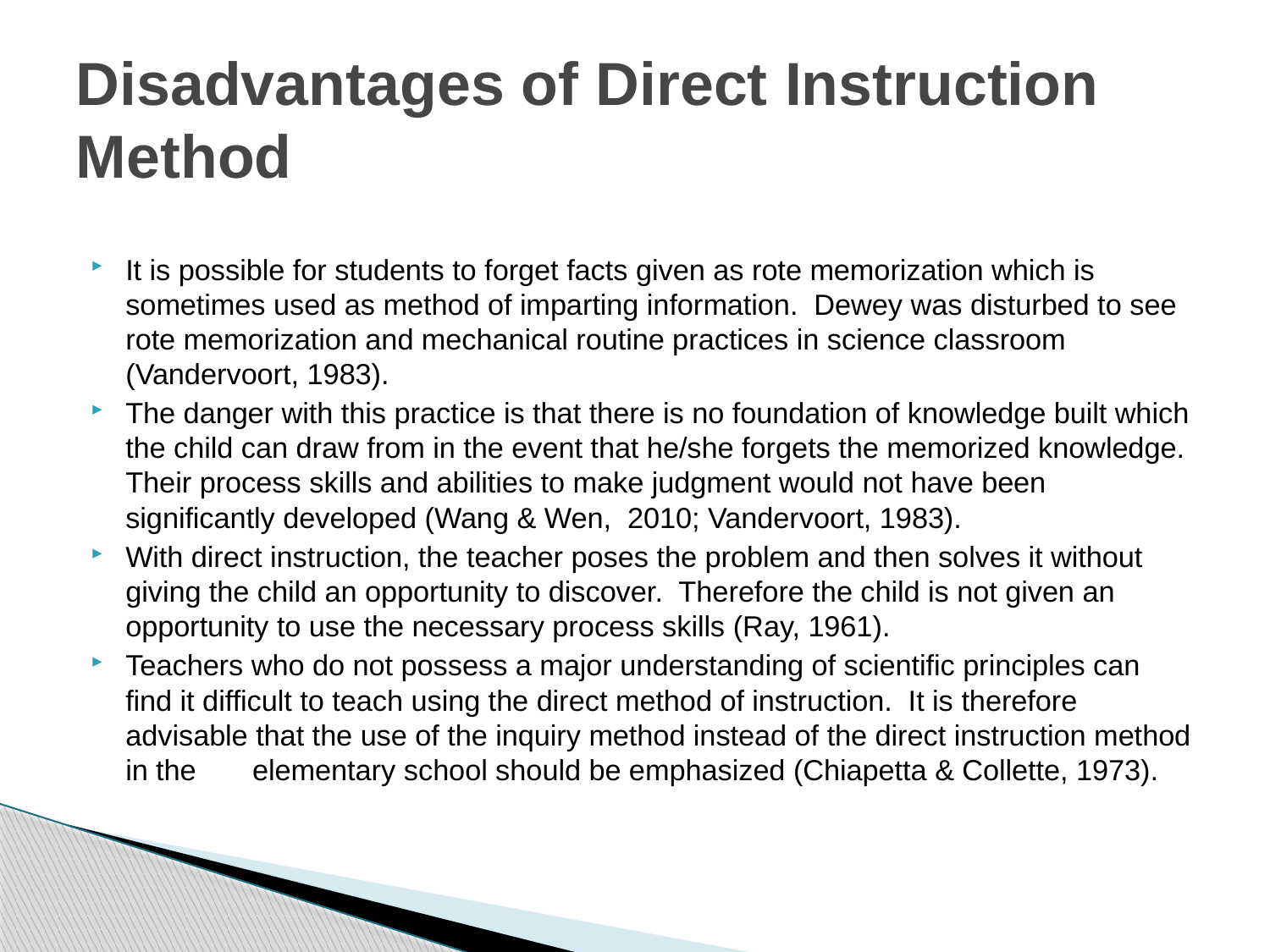

# Disadvantages of Direct Instruction Method

It is possible for students to forget facts given as rote memorization which is sometimes used as method of imparting information.  Dewey was disturbed to see rote memorization and mechanical routine practices in science classroom (Vandervoort, 1983).
The danger with this practice is that there is no foundation of knowledge built which the child can draw from in the event that he/she forgets the memorized knowledge.  Their process skills and abilities to make judgment would not have been significantly developed (Wang & Wen,  2010; Vandervoort, 1983).
With direct instruction, the teacher poses the problem and then solves it without giving the child an opportunity to discover.  Therefore the child is not given an opportunity to use the necessary process skills (Ray, 1961).
Teachers who do not possess a major understanding of scientific principles can find it difficult to teach using the direct method of instruction.  It is therefore advisable that the use of the inquiry method instead of the direct instruction method in the       elementary school should be emphasized (Chiapetta & Collette, 1973).